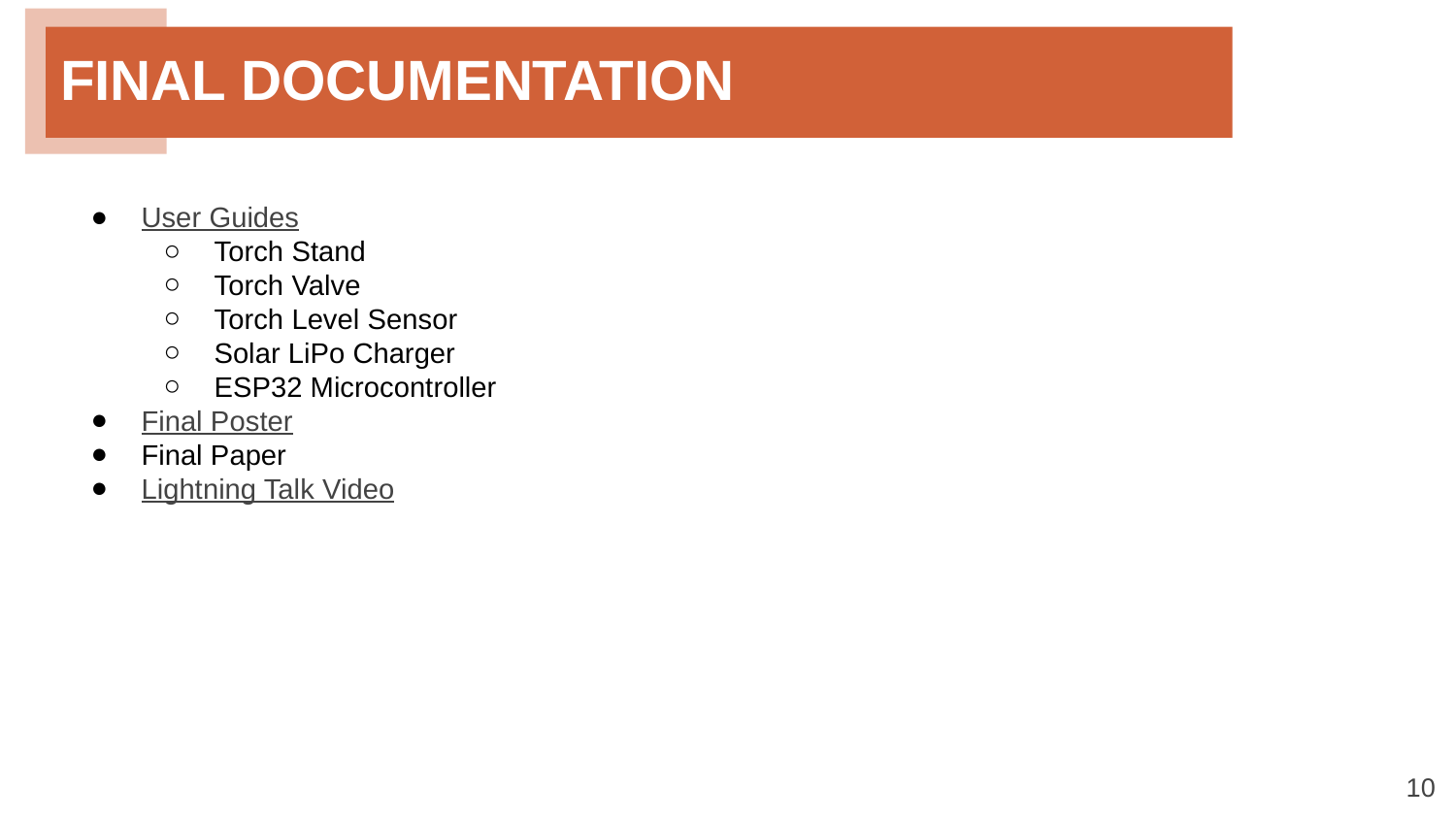

# FINAL DOCUMENTATION
User Guides
Torch Stand
Torch Valve
Torch Level Sensor
Solar LiPo Charger
ESP32 Microcontroller
Final Poster
Final Paper
Lightning Talk Video

10